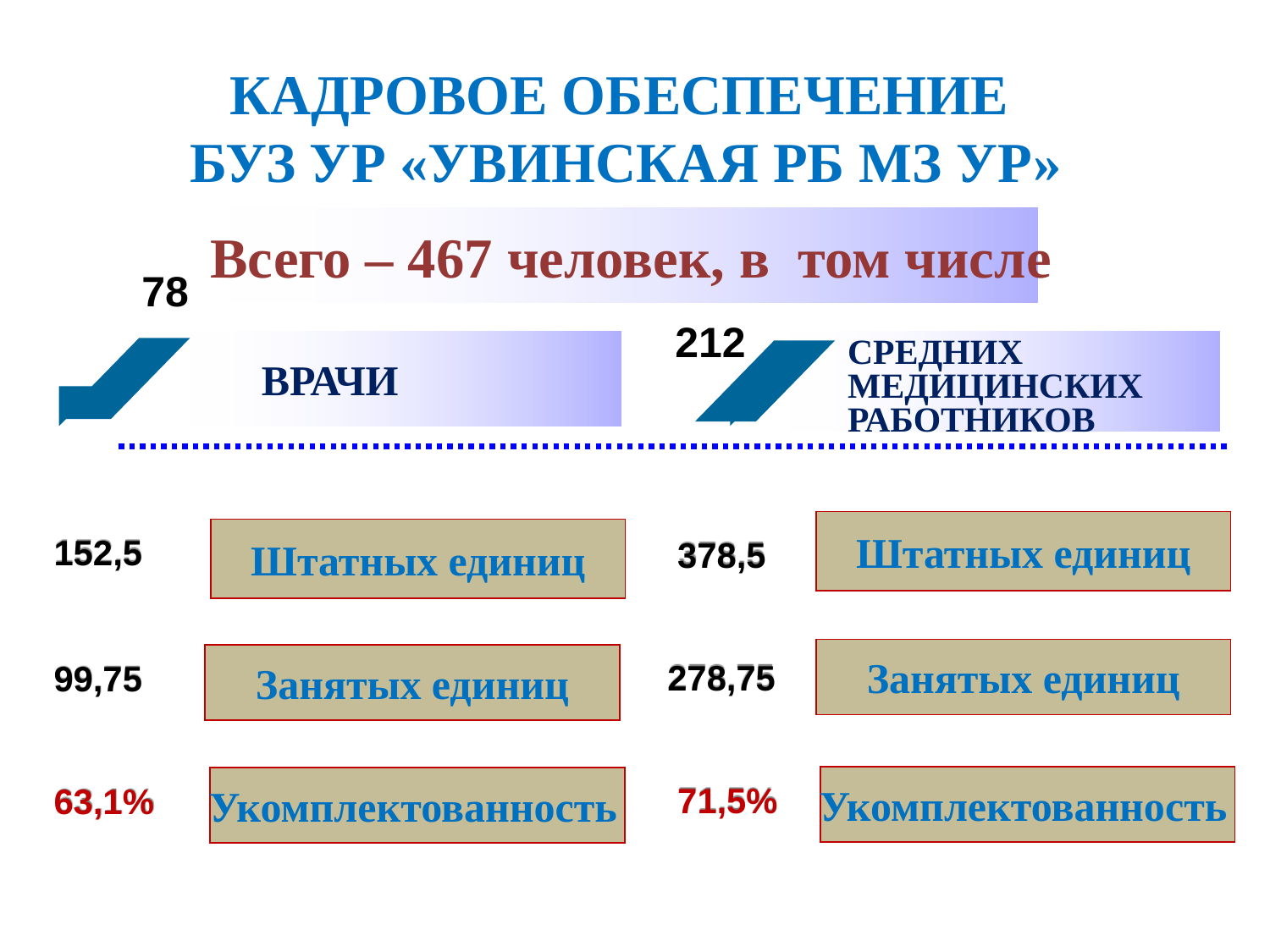

КАДРОВОЕ ОБЕСПЕЧЕНИЕ
БУЗ УР «УВИНСКАЯ РБ МЗ УР»
Всего – 467 человек, в  том числе
                78
                212

СРЕДНИХ МЕДИЦИНСКИХ РАБОТНИКОВ

 ВРАЧИ

Штатных единиц
Штатных единиц
152,5
378,5
Занятых единиц
Занятых единиц
278,75
99,75

Укомплектованность
Укомплектованность
71,5%
63,1%